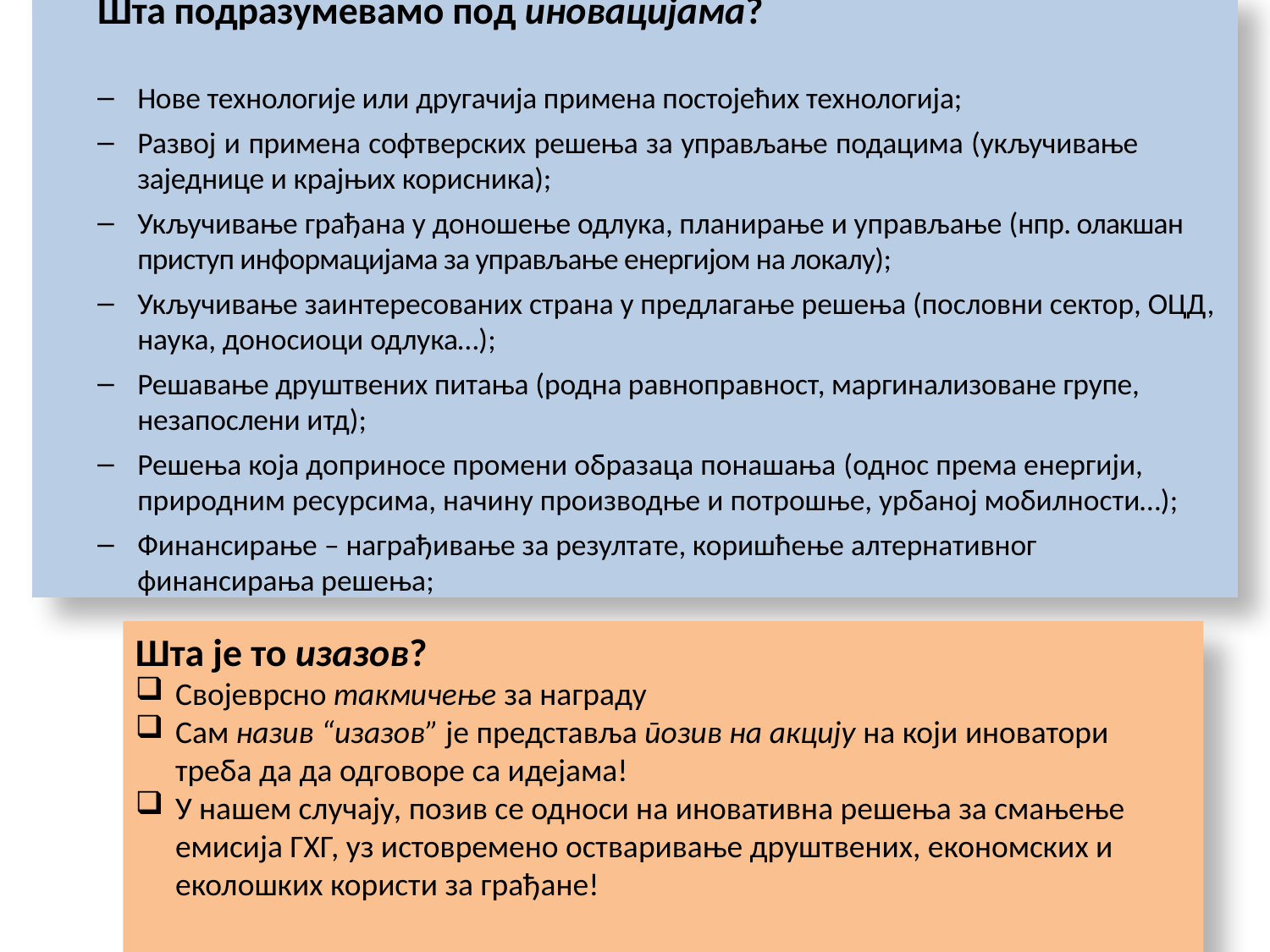

Шта подразумевамо под иновацијама?

Нове технологије или другачија примена постојећих технологија;
Развој и примена софтверских решења за управљање подацима (укључивање заједнице и крајњих корисника);
Укључивање грађана у доношење одлука, планирање и управљање (нпр. олакшан приступ информацијама за управљање енергијом на локалу);
Укључивање заинтересованих страна у предлагање решења (пословни сектор, ОЦД, наука, доносиоци одлука…);
Решавање друштвених питања (родна равноправност, маргинализоване групе, незапослени итд);
Решења која доприносе промени образаца понашања (однос према енергији, природним ресурсима, начину производње и потрошње, урбаној мобилности…);
Финансирање – награђивање за резултате, коришћење алтернативног финансирања решења;
Шта је то изазов?
Својеврсно такмичење за награду
Сам назив “изазов” је представља позив на акцију на који иноватори треба да да одговоре са идејама!
У нашем случају, позив се односи на иновативна решења за смањење емисија ГХГ, уз истовремено остваривање друштвених, економских и еколошких користи за грађане!